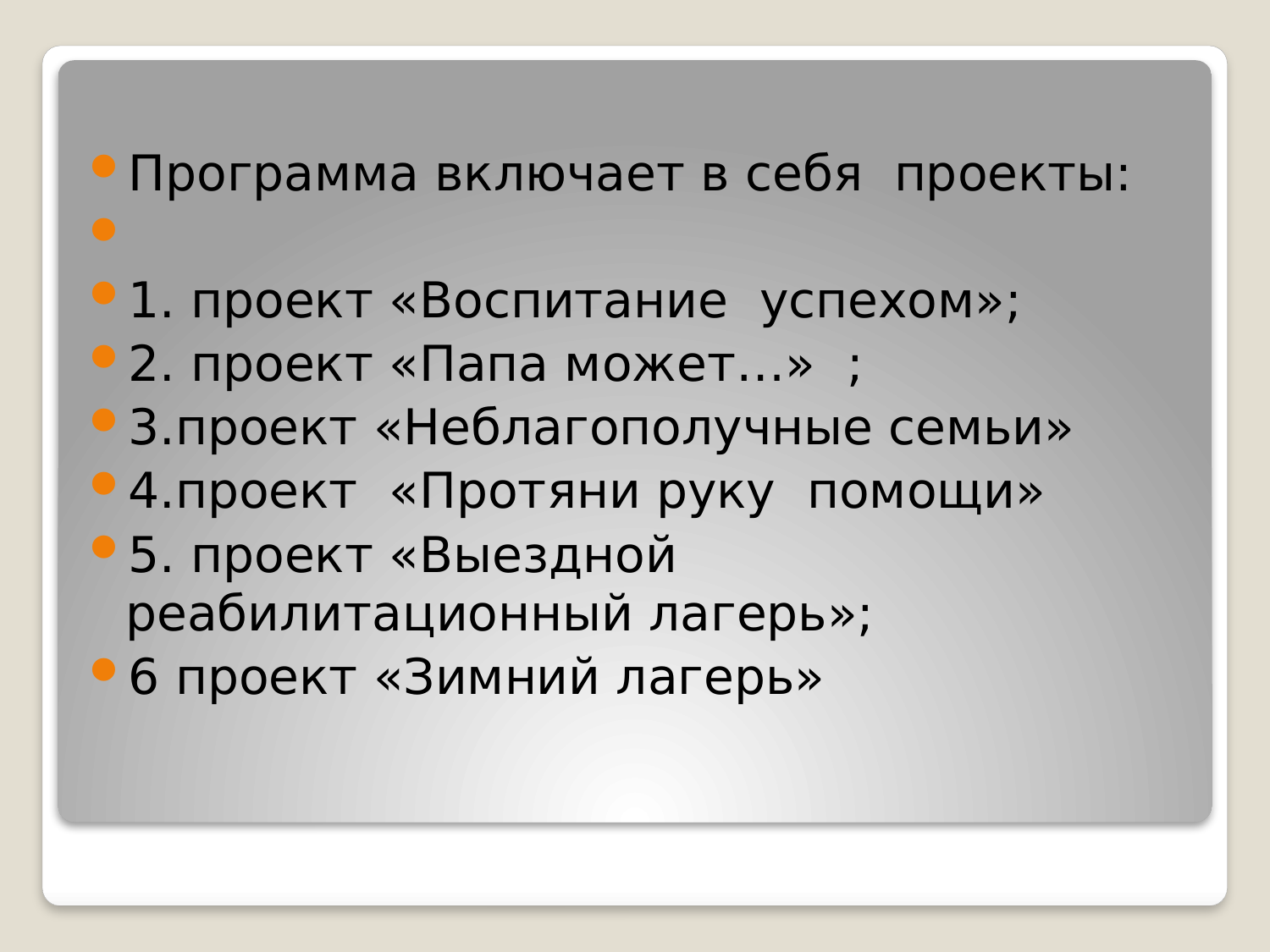

Программа включает в себя  проекты:

1. проект «Воспитание  успехом»;
2. проект «Папа может…»  ;
3.проект «Неблагополучные семьи»
4.проект  «Протяни руку  помощи»
5. проект «Выездной реабилитационный лагерь»;
6 проект «Зимний лагерь»